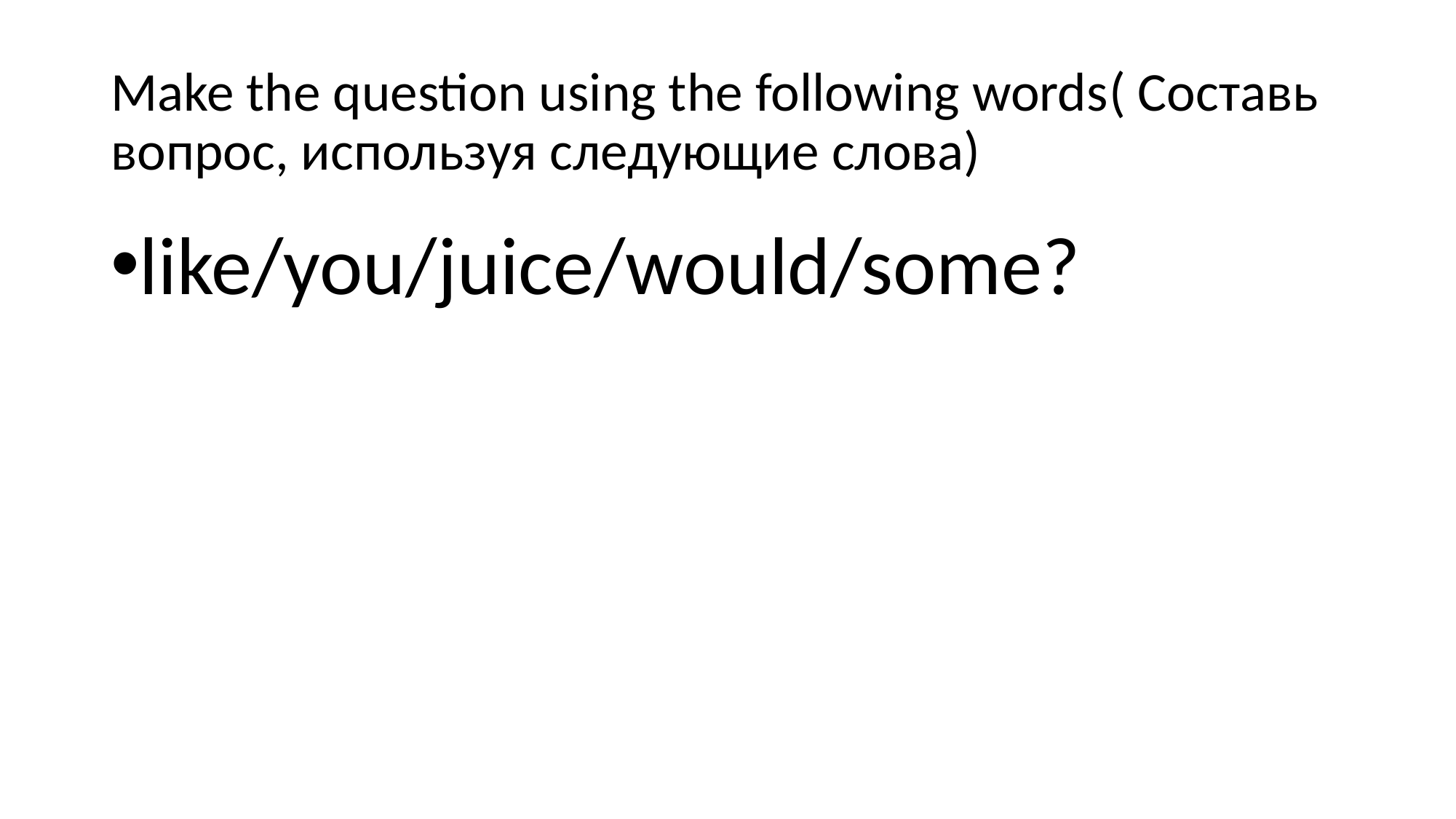

# Make the question using the following words( Составь вопрос, используя следующие слова)
like/you/juice/would/some?